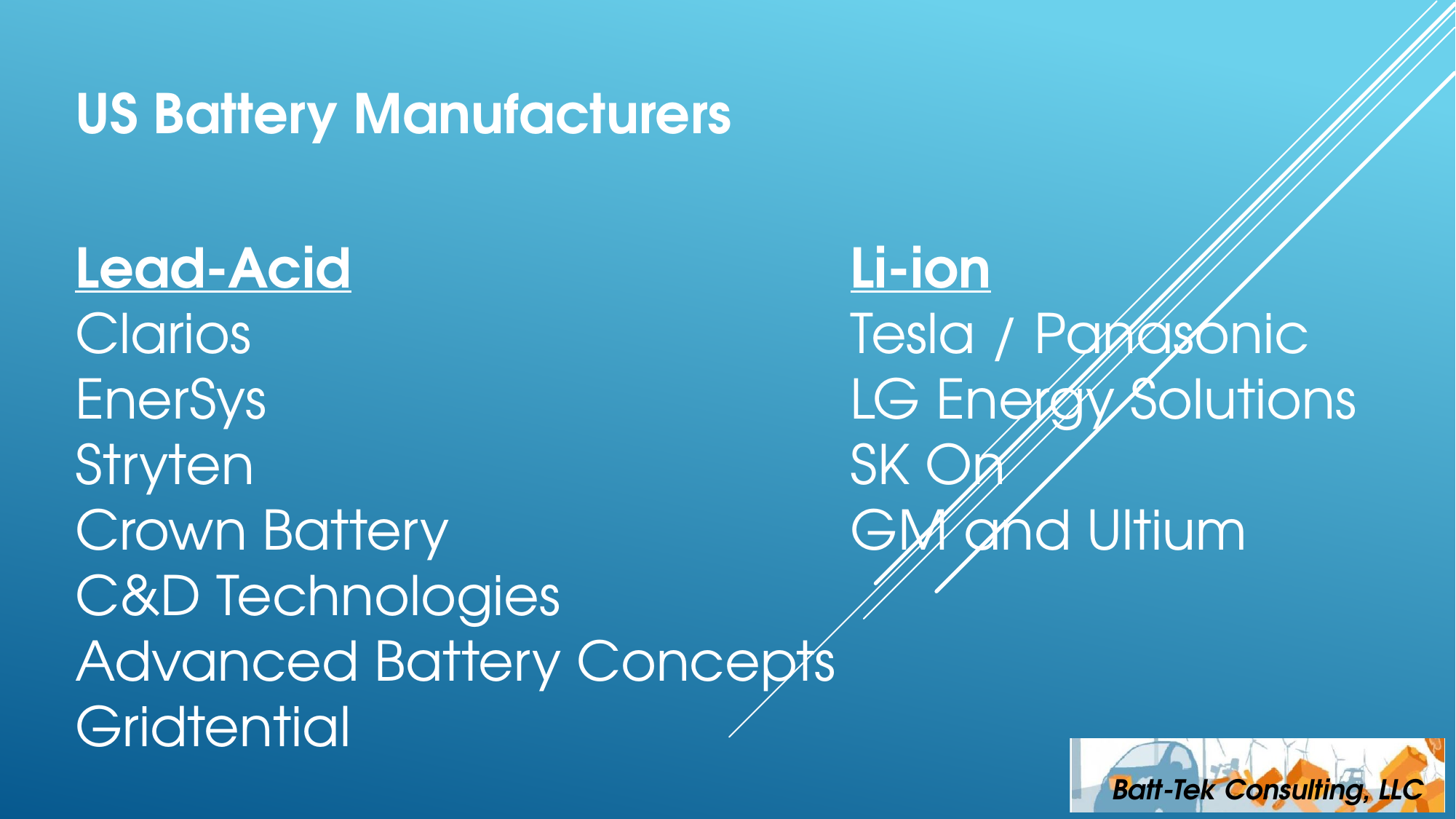

US Battery Manufacturers
Lead-Acid
Clarios
EnerSys
Stryten
Crown Battery
C&D Technologies
Advanced Battery Concepts
Gridtential
Li-ion
Tesla / Panasonic
LG Energy Solutions
SK On
GM and Ultium